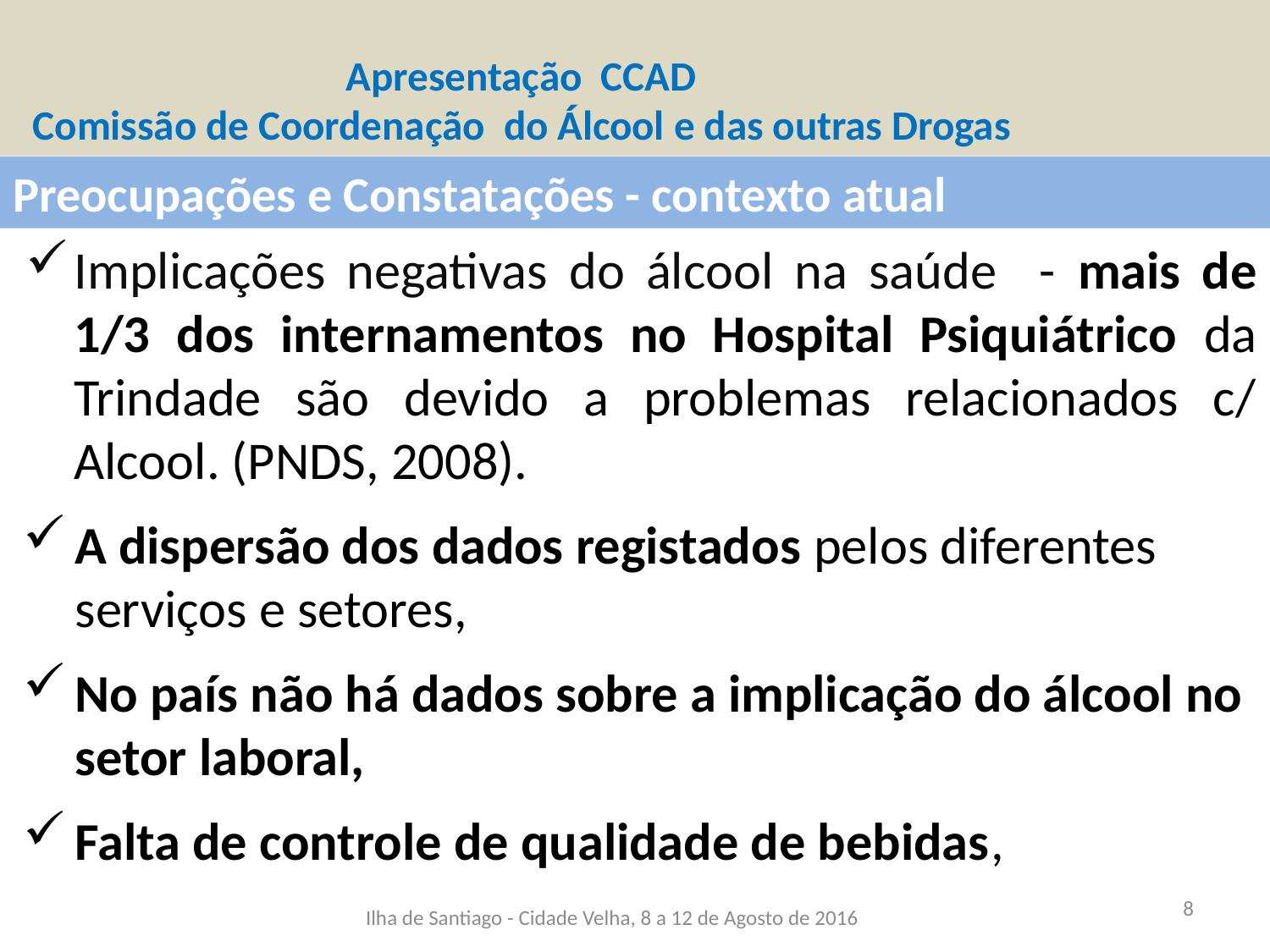

Apresentação  CCAD
Comissão de Coordenação  do Álcool e das outras Drogas
Preocupações e Constatações - contexto atual
Implicações negativas do álcool na saúde  - mais de 1/3 dos internamentos no Hospital Psiquiátrico da Trindade são devido a problemas relacionados c/ Alcool. (PNDS, 2008).
A dispersão dos dados registados pelos diferentes serviços e setores,
No país não há dados sobre a implicação do álcool no setor laboral,
Falta de controle de qualidade de bebidas,

Ilha de Santiago - Cidade Velha, 8 a 12 de Agosto de 2016
8